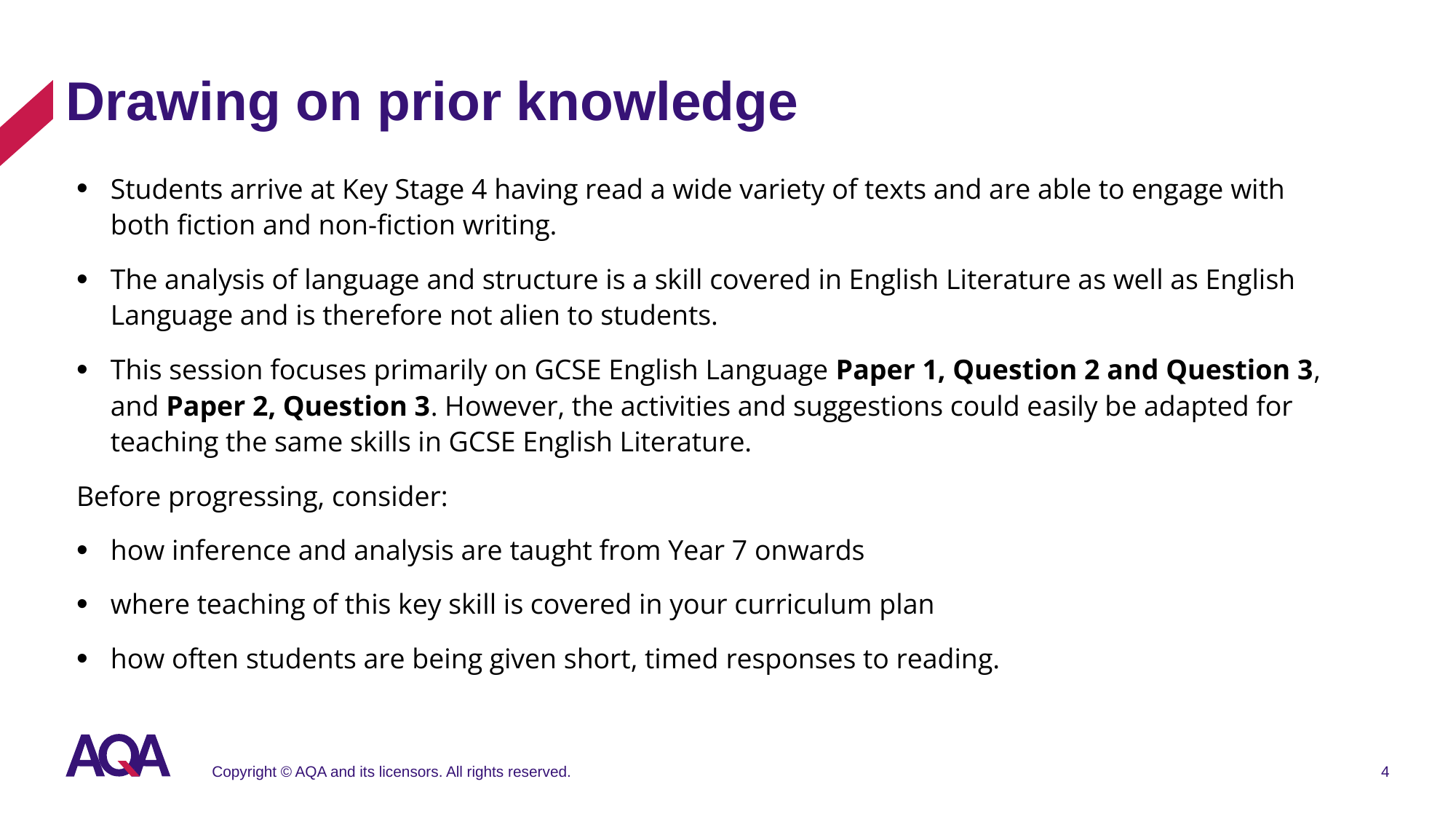

# Drawing on prior knowledge
Students arrive at Key Stage 4 having read a wide variety of texts and are able to engage with both fiction and non-fiction writing.
The analysis of language and structure is a skill covered in English Literature as well as English Language and is therefore not alien to students.
This session focuses primarily on GCSE English Language Paper 1, Question 2 and Question 3, and Paper 2, Question 3. However, the activities and suggestions could easily be adapted for teaching the same skills in GCSE English Literature.
Before progressing, consider:
how inference and analysis are taught from Year 7 onwards
where teaching of this key skill is covered in your curriculum plan
how often students are being given short, timed responses to reading.

Copyright © AQA and its licensors. All rights reserved.
4